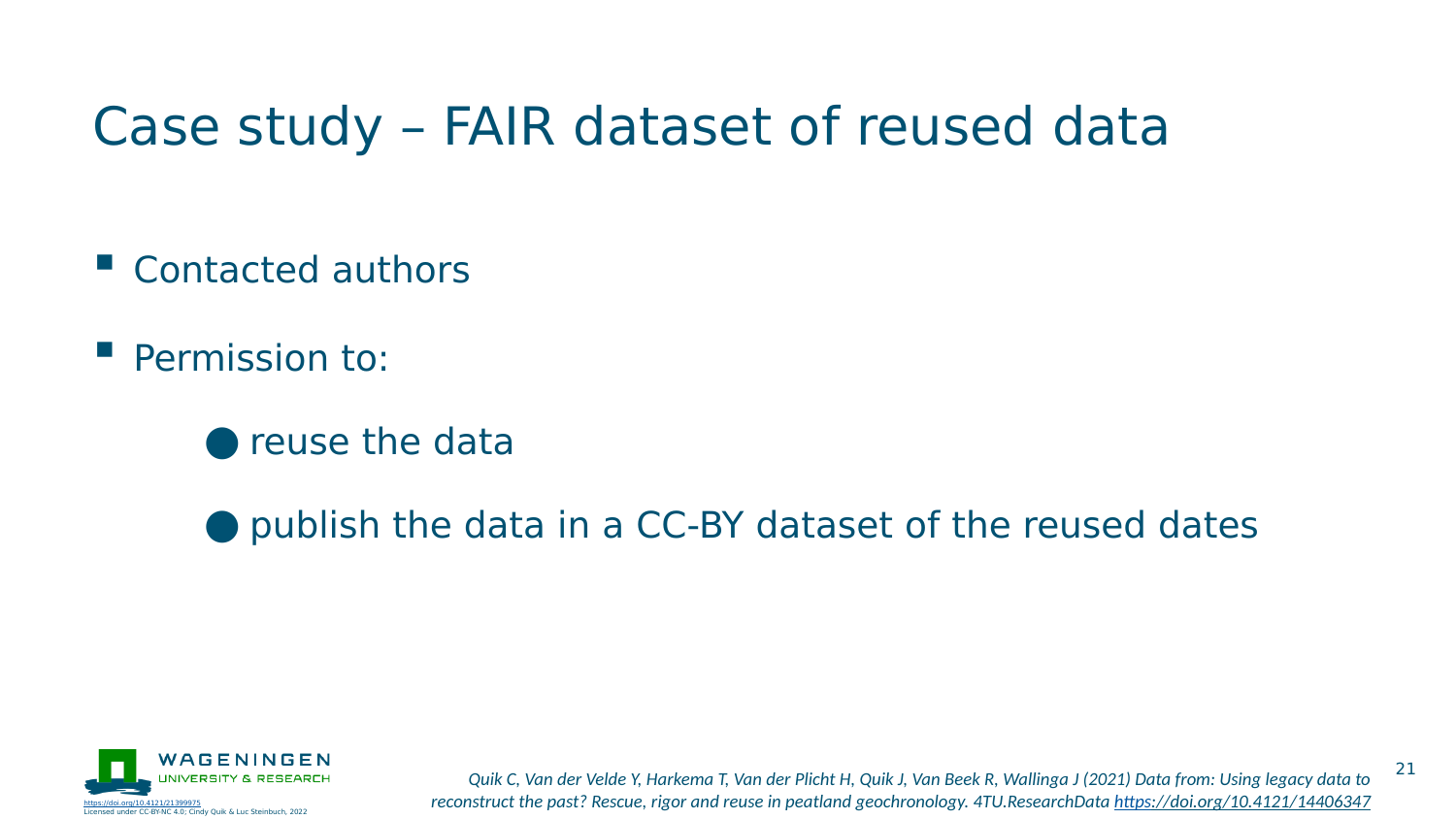

# Case study – FAIR dataset of reused data
Contacted authors
Permission to:
reuse the data
publish the data in a CC-BY dataset of the reused dates

21
Quik C, Van der Velde Y, Harkema T, Van der Plicht H, Quik J, Van Beek R, Wallinga J (2021) Data from: Using legacy data to reconstruct the past? Rescue, rigor and reuse in peatland geochronology. 4TU.ResearchData https://doi.org/10.4121/14406347